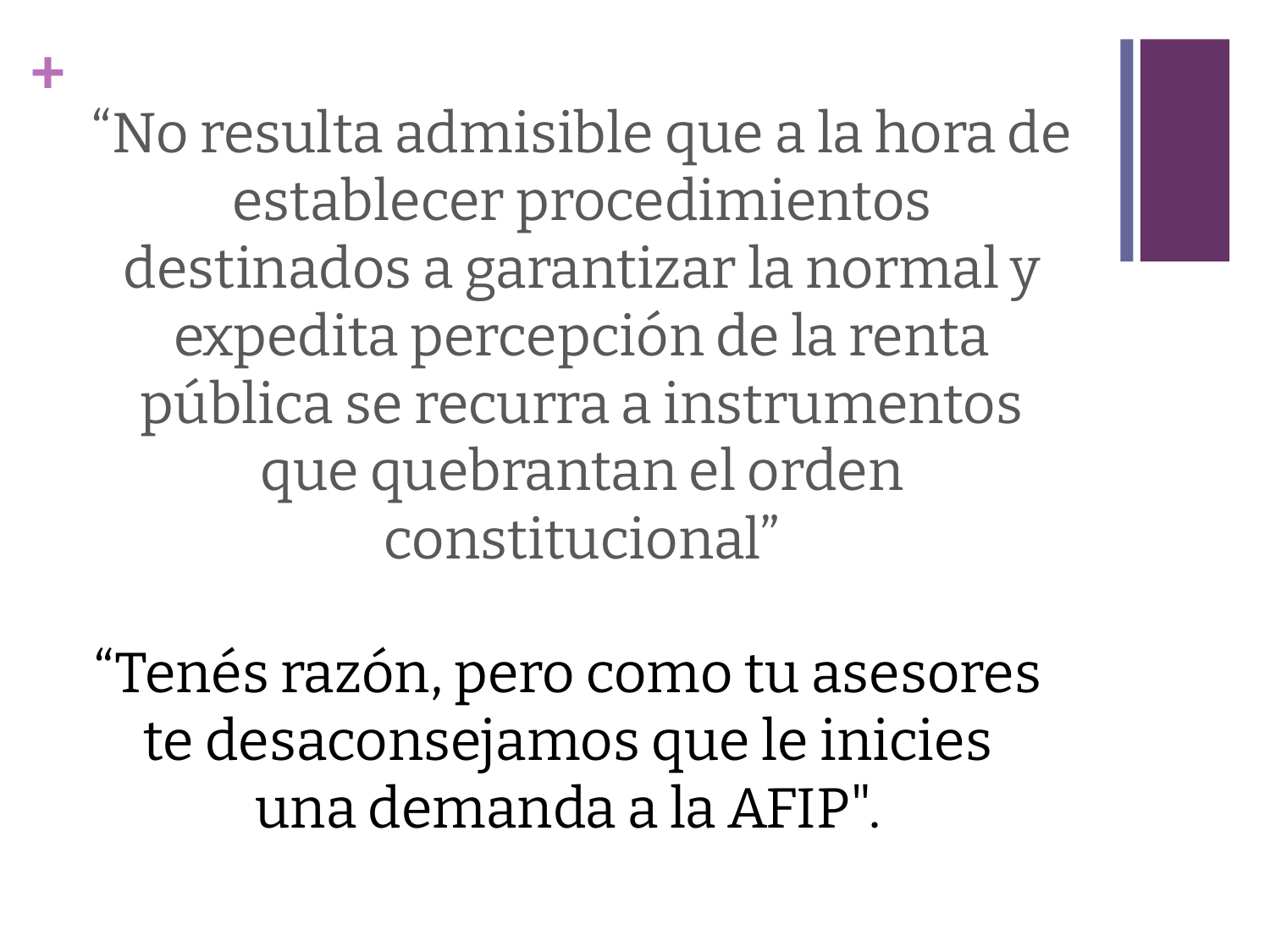

“No resulta admisible que a la hora de establecer procedimientos destinados a garantizar la normal y expedita percepción de la renta pública se recurra a instrumentos que quebrantan el orden constitucional”
“Tenés razón, pero como tu asesores te desaconsejamos que le inicies una demanda a la AFIP".